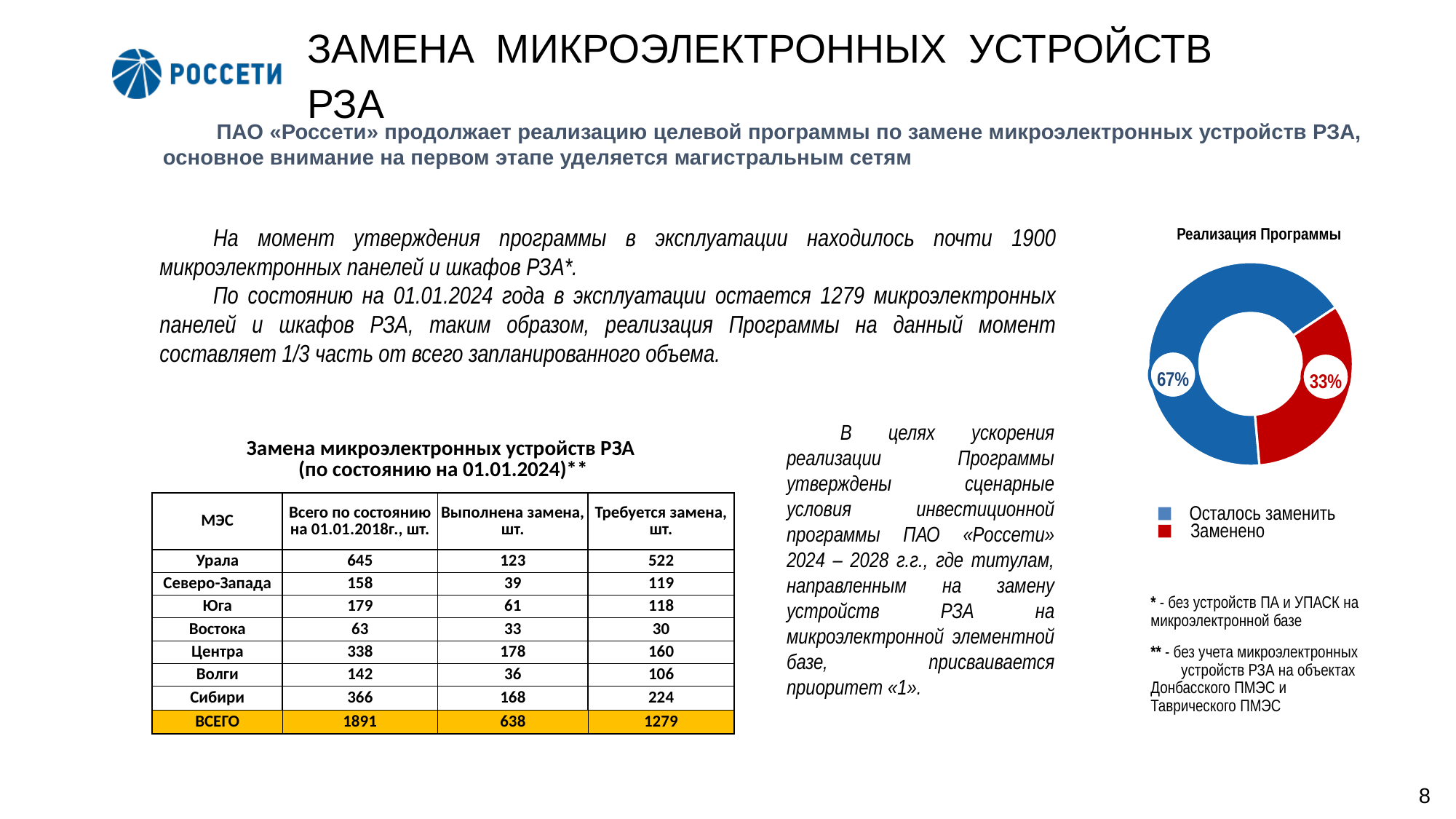

ЗАМЕНА МИКРОЭЛЕКТРОННЫХ УСТРОЙСТВ РЗА
ПАО «Россети» продолжает реализацию целевой программы по замене микроэлектронных устройств РЗА, основное внимание на первом этапе уделяется магистральным сетям
На момент утверждения программы в эксплуатации находилось почти 1900 микроэлектронных панелей и шкафов РЗА*.
По состоянию на 01.01.2024 года в эксплуатации остается 1279 микроэлектронных панелей и шкафов РЗА, таким образом, реализация Программы на данный момент составляет 1/3 часть от всего запланированного объема.
Реализация Программы

### Chart

| Category | Продажи |
|---|---|
| Осталсь заменить | 0.67 |
| Заменено | 0.33 |
67%
33%
В целях ускорения реализации Программы утверждены сценарные условия инвестиционной программы ПАО «Россети» 2024 – 2028 г.г., где титулам, направленным на замену устройств РЗА на микроэлектронной элементной базе, присваивается приоритет «1».
| Замена микроэлектронных устройств РЗА (по состоянию на 01.01.2024)\*\* |  |  |  |
| --- | --- | --- | --- |
| МЭС | Всего по состоянию на 01.01.2018г., шт. | Выполнена замена, шт. | Требуется замена, шт. |
| Урала | 645 | 123 | 522 |
| Северо-Запада | 158 | 39 | 119 |
| Юга | 179 | 61 | 118 |
| Востока | 63 | 33 | 30 |
| Центра | 338 | 178 | 160 |
| Волги | 142 | 36 | 106 |
| Сибири | 366 | 168 | 224 |
| ВСЕГО | 1891 | 638 | 1279 |
Осталось заменить

Заменено

* - без устройств ПА и УПАСК на микроэлектронной базе
** - без учета микроэлектронных          устройств РЗА на объектах Донбасского ПМЭС и Таврического ПМЭС
8